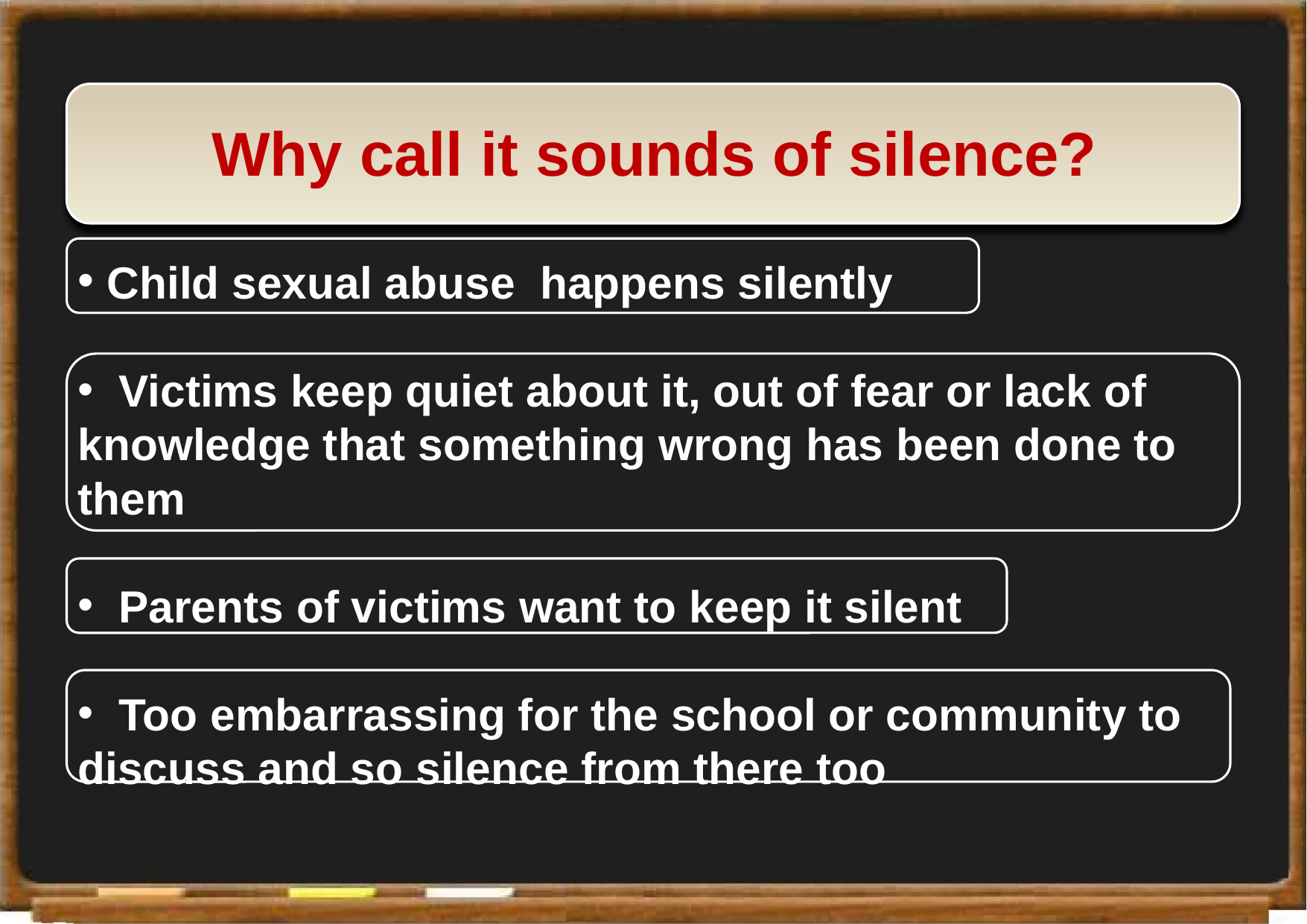

# Why call it sounds of silence?

 Child sexual abuse  happens silently

  Victims keep quiet about it, out of fear or lack of            knowledge that something wrong has been done to them

  Parents of victims want to keep it silent

  Too embarrassing for the school or community to discuss and so silence from there too